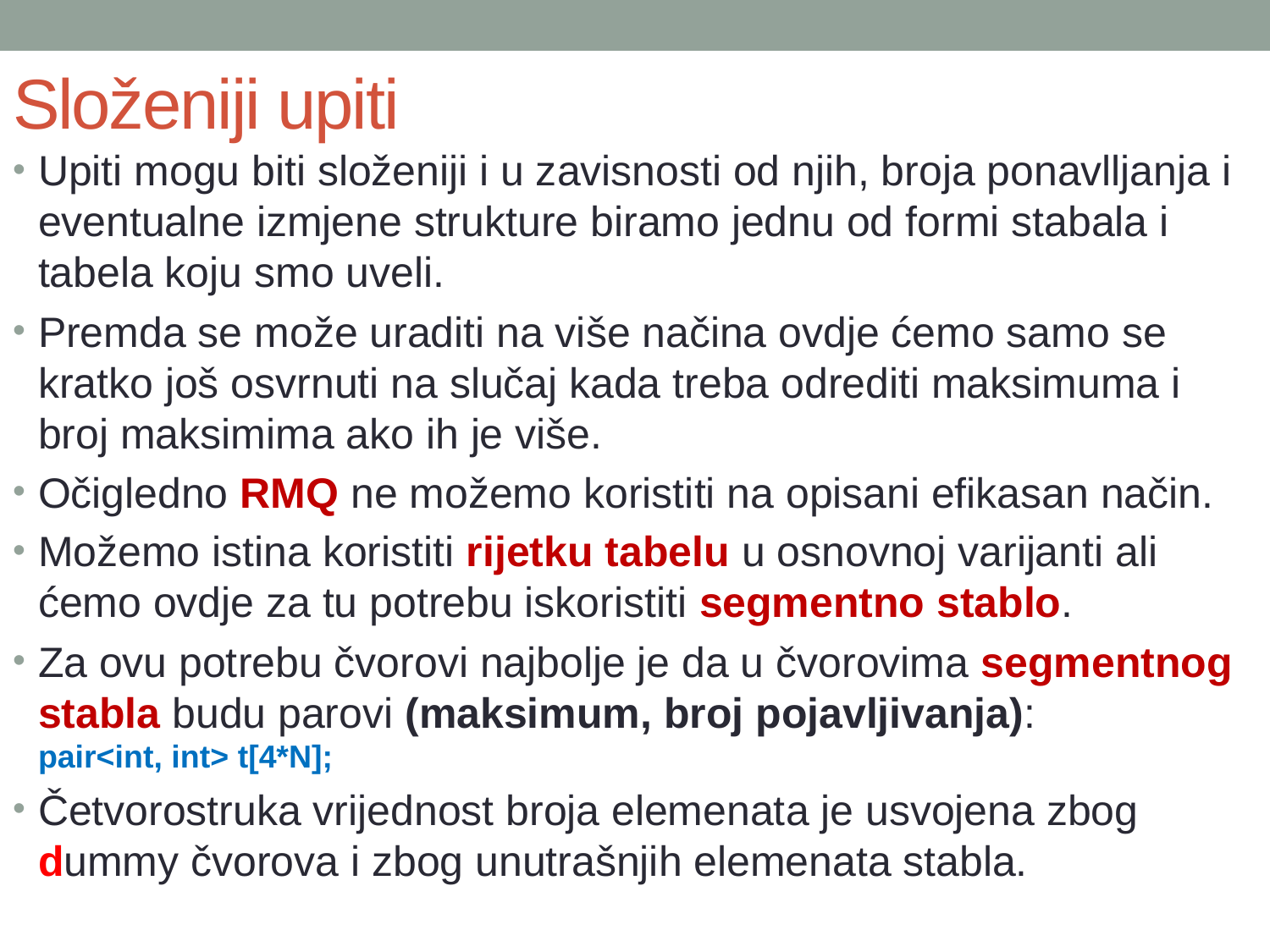

# Složeniji upiti
Upiti mogu biti složeniji i u zavisnosti od njih, broja ponavlljanja i eventualne izmjene strukture biramo jednu od formi stabala i tabela koju smo uveli.
Premda se može uraditi na više načina ovdje ćemo samo se kratko još osvrnuti na slučaj kada treba odrediti maksimuma i broj maksimima ako ih je više.
Očigledno RMQ ne možemo koristiti na opisani efikasan način.
Možemo istina koristiti rijetku tabelu u osnovnoj varijanti ali ćemo ovdje za tu potrebu iskoristiti segmentno stablo.
Za ovu potrebu čvorovi najbolje je da u čvorovima segmentnog stabla budu parovi (maksimum, broj pojavljivanja):
pair<int, int> t[4*N];
Četvorostruka vrijednost broja elemenata je usvojena zbog dummy čvorova i zbog unutrašnjih elemenata stabla.